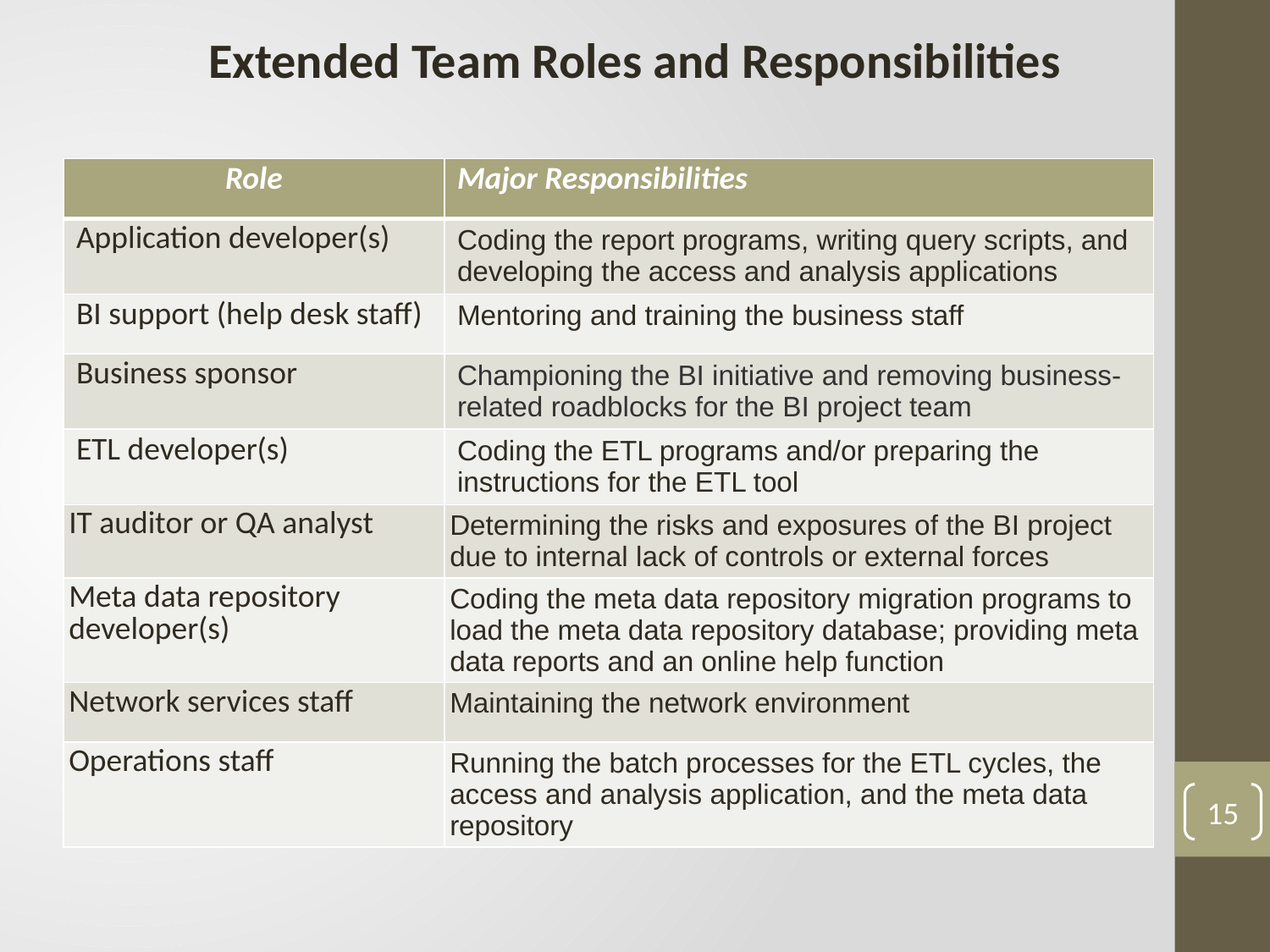

Extended Team Roles and Responsibilities
| Role | Major Responsibilities |
| --- | --- |
| Application developer(s) | Coding the report programs, writing query scripts, and developing the access and analysis applications |
| BI support (help desk staff) | Mentoring and training the business staff |
| Business sponsor | Championing the BI initiative and removing business-related roadblocks for the BI project team |
| ETL developer(s) | Coding the ETL programs and/or preparing the instructions for the ETL tool |
| IT auditor or QA analyst | Determining the risks and exposures of the BI project due to internal lack of controls or external forces |
| Meta data repository developer(s) | Coding the meta data repository migration programs to load the meta data repository database; providing meta data reports and an online help function |
| Network services staff | Maintaining the network environment |
| Operations staff | Running the batch processes for the ETL cycles, the access and analysis application, and the meta data repository |
15